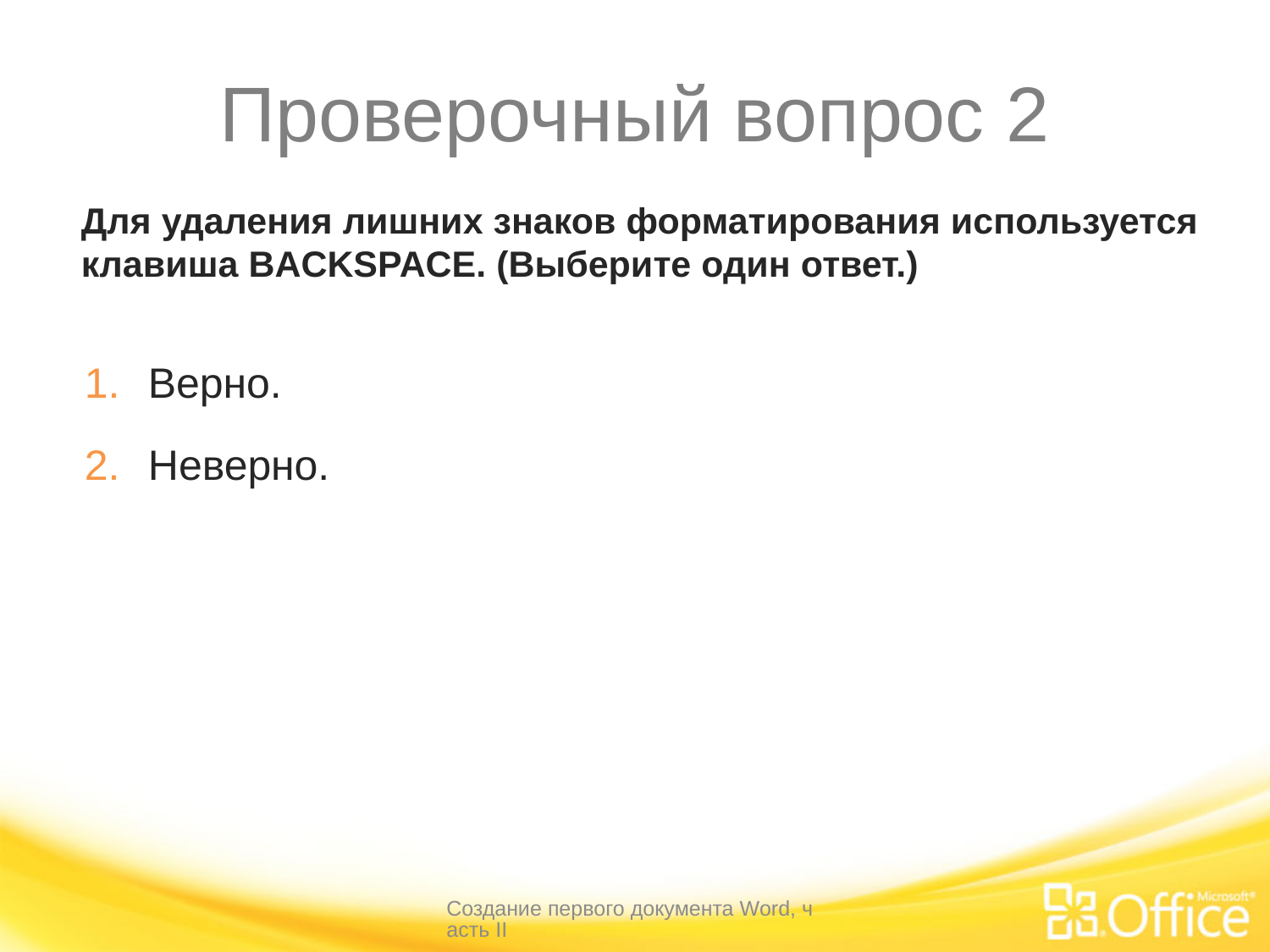

# Проверочный вопрос 2
Для удаления лишних знаков форматирования используется клавиша BACKSPACE. (Выберите один ответ.)
Верно.
Неверно.
Создание первого документа Word, часть II